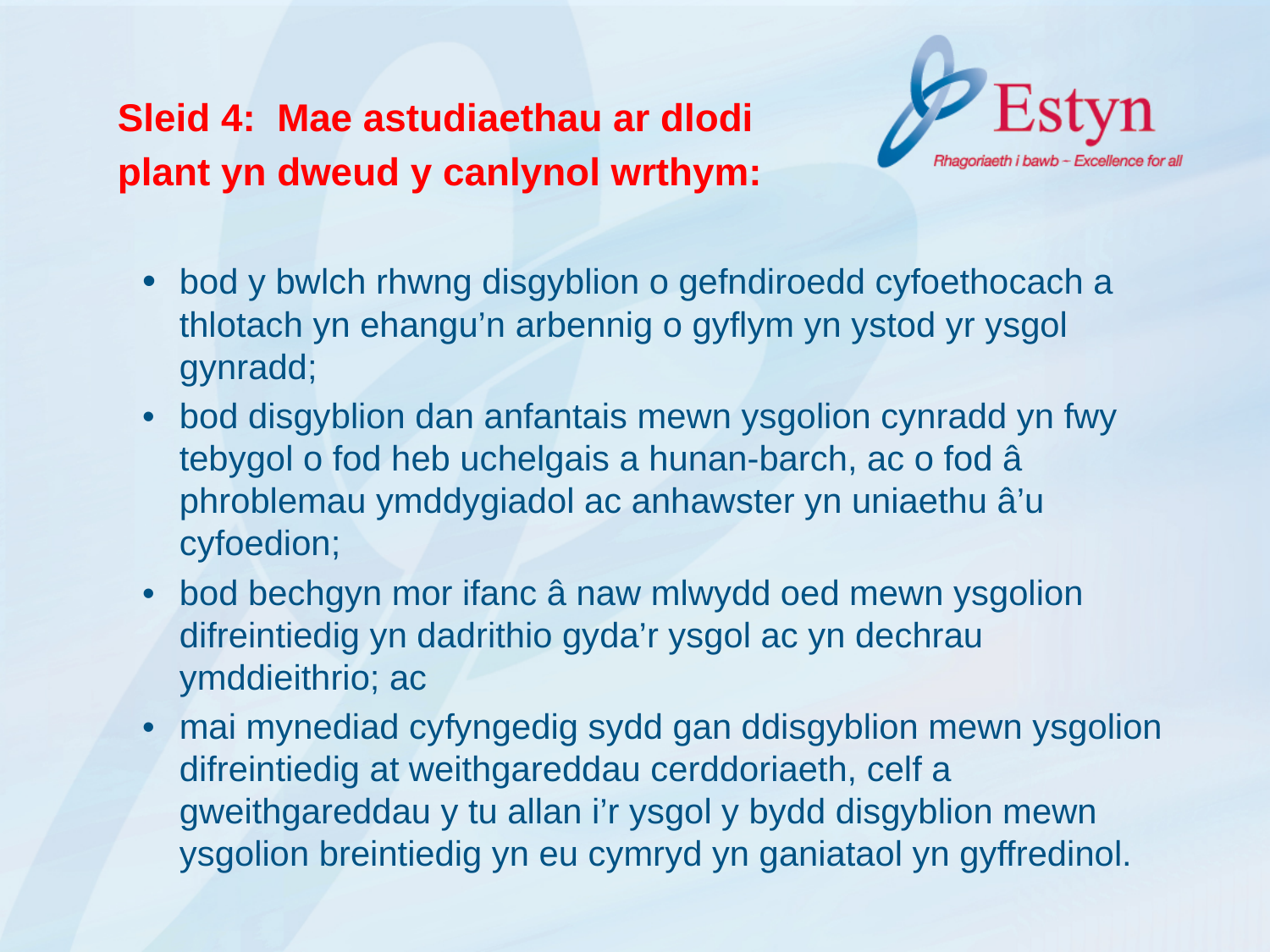

Sleid 4:  Mae astudiaethau ar dlodi
plant yn dweud y canlynol wrthym:

•	bod y bwlch rhwng disgyblion o gefndiroedd cyfoethocach a thlotach yn ehangu’n arbennig o gyflym yn ystod yr ysgol gynradd;
•	bod disgyblion dan anfantais mewn ysgolion cynradd yn fwy tebygol o fod heb uchelgais a hunan-barch, ac o fod â phroblemau ymddygiadol ac anhawster yn uniaethu â’u cyfoedion;
•	bod bechgyn mor ifanc â naw mlwydd oed mewn ysgolion difreintiedig yn dadrithio gyda’r ysgol ac yn dechrau ymddieithrio; ac
•	mai mynediad cyfyngedig sydd gan ddisgyblion mewn ysgolion difreintiedig at weithgareddau cerddoriaeth, celf a gweithgareddau y tu allan i’r ysgol y bydd disgyblion mewn ysgolion breintiedig yn eu cymryd yn ganiataol yn gyffredinol.